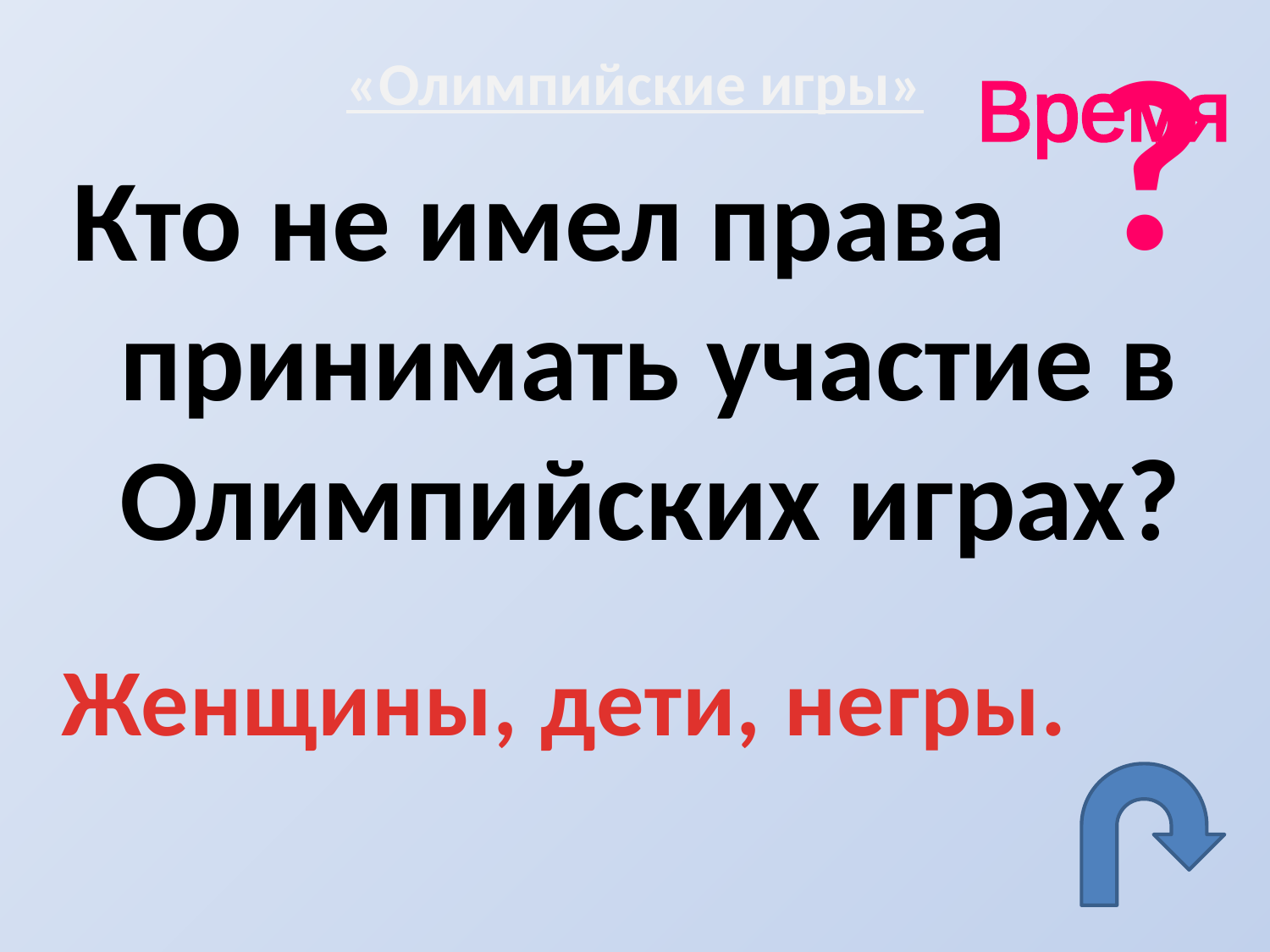

?
# «Олимпийские игры»
Время
Кто не имел права принимать участие в Олимпийских играх?

Женщины, дети, негры.